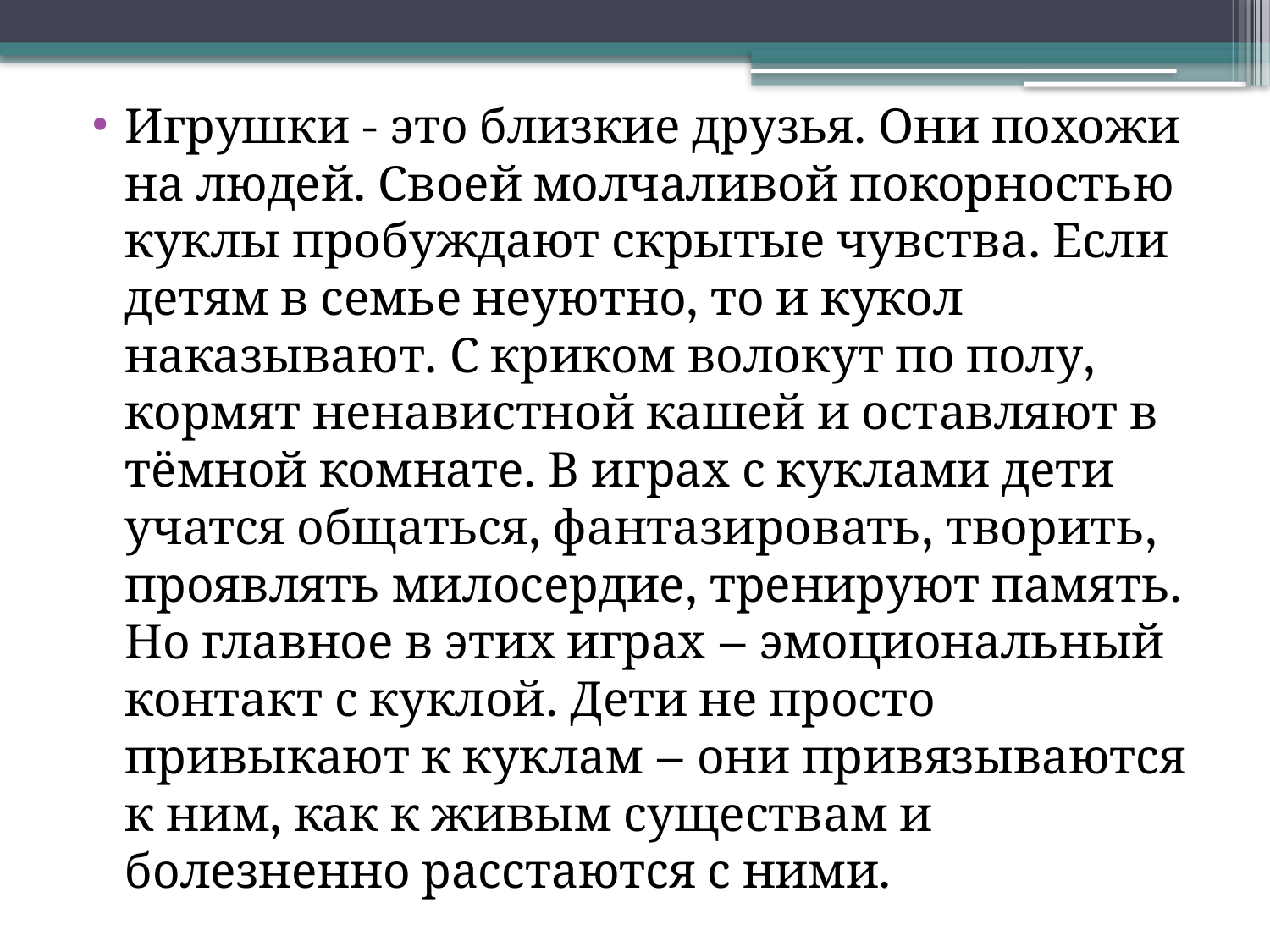

Игрушки - это близкие друзья. Они похожи на людей. Своей молчаливой покорностью куклы пробуждают скрытые чувства. Если детям в семье неуютно, то и кукол наказывают. С криком волокут по полу, кормят ненавистной кашей и оставляют в тёмной комнате. В играх с куклами дети учатся общаться, фантазировать, творить, проявлять милосердие, тренируют память. Но главное в этих играх – эмоциональный контакт с куклой. Дети не просто привыкают к куклам – они привязываются к ним, как к живым существам и болезненно расстаются с ними.